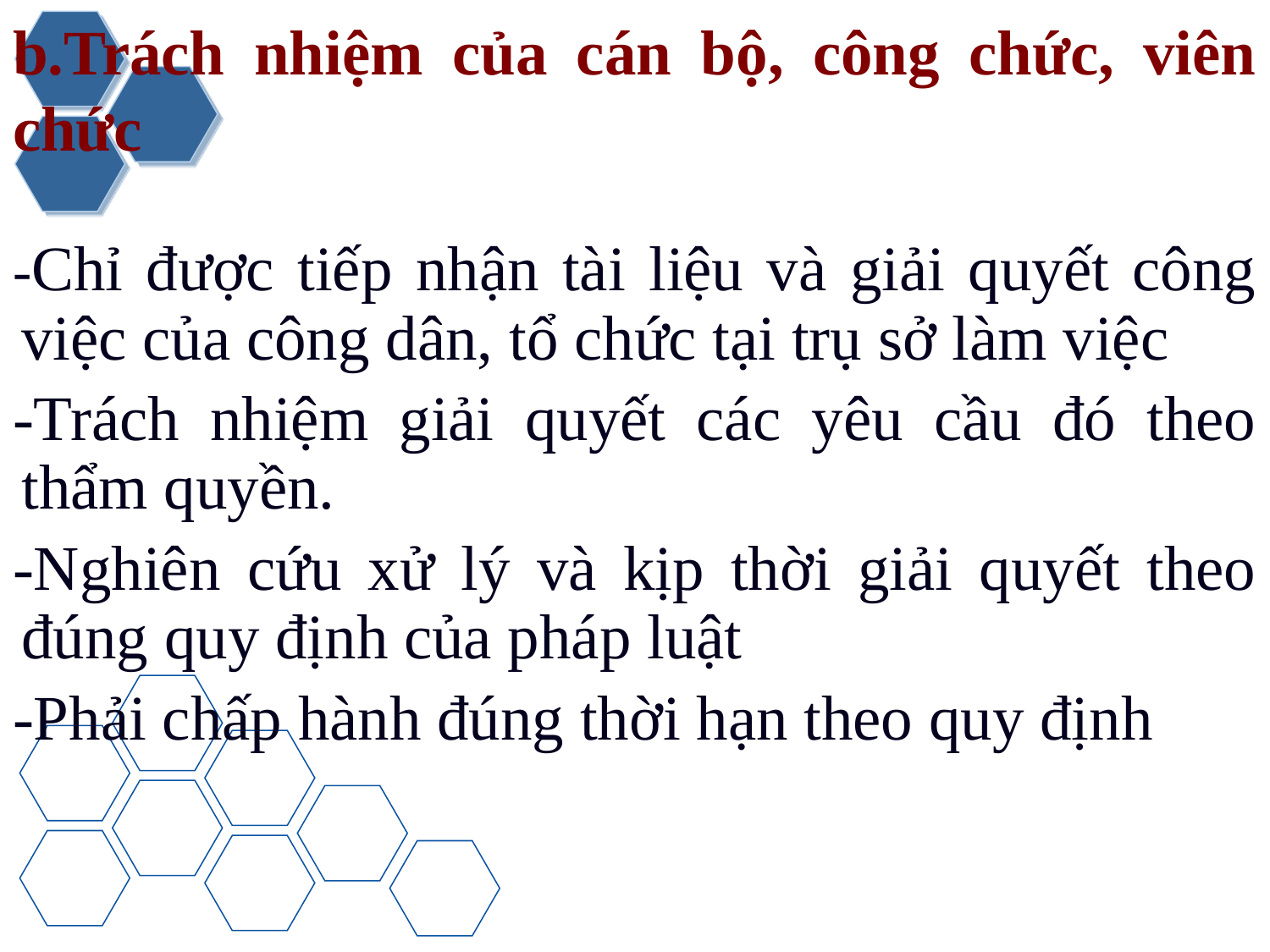

# b.Trách nhiệm của cán bộ, công chức, viên chức
-Chỉ được tiếp nhận tài liệu và giải quyết công việc của công dân, tổ chức tại trụ sở làm việc
-Trách nhiệm giải quyết các yêu cầu đó theo thẩm quyền.
-Nghiên cứu xử lý và kịp thời giải quyết theo đúng quy định của pháp luật
-Phải chấp hành đúng thời hạn theo quy định